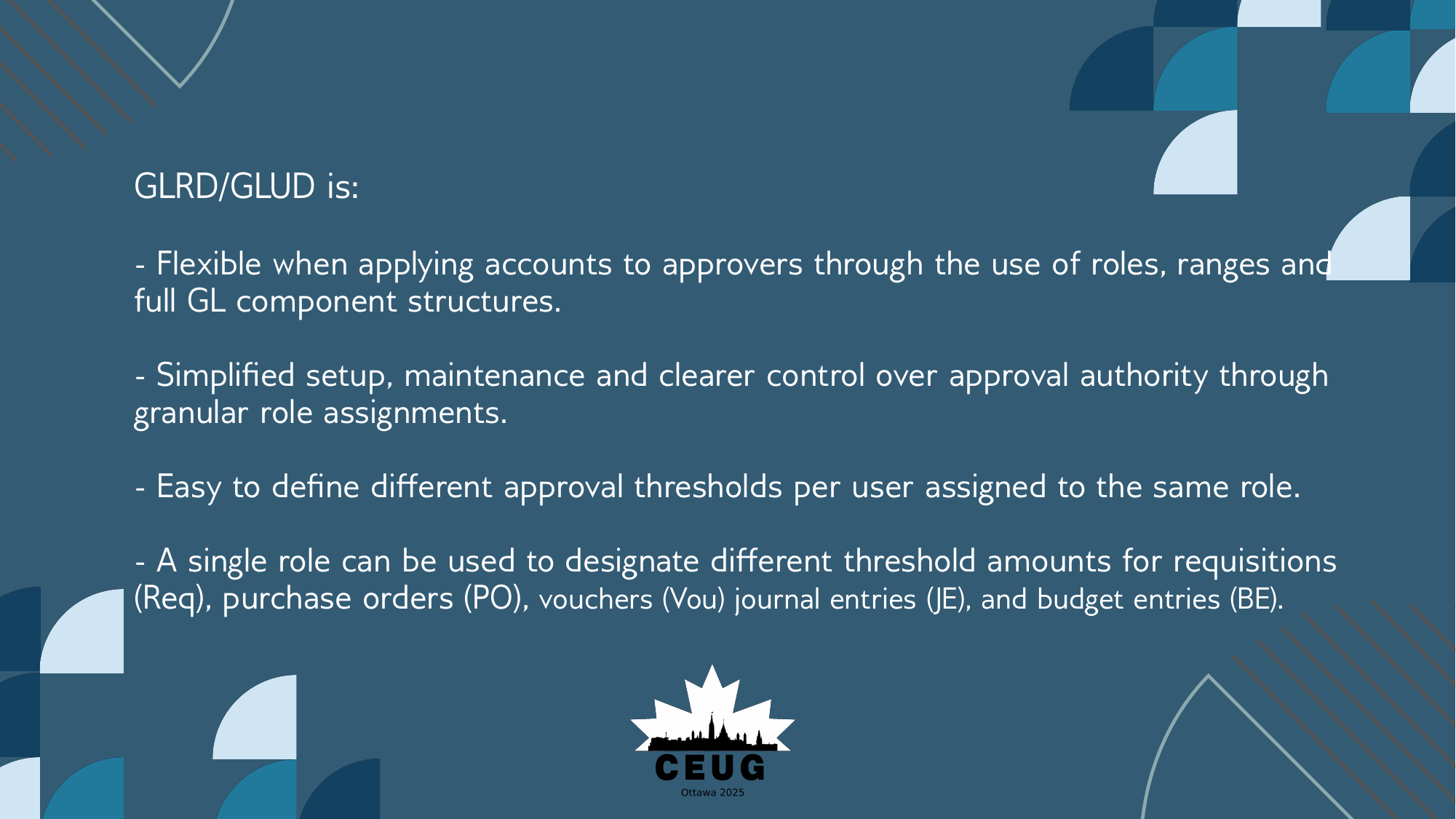

# GLRD/GLUD is: - Flexible when applying accounts to approvers through the use of roles, ranges and full GL component structures. - Simplified setup, maintenance and clearer control over approval authority through granular role assignments. - Easy to define different approval thresholds per user assigned to the same role. - A single role can be used to designate different threshold amounts for requisitions (Req), purchase orders (PO), vouchers (Vou) journal entries (JE), and budget entries (BE).